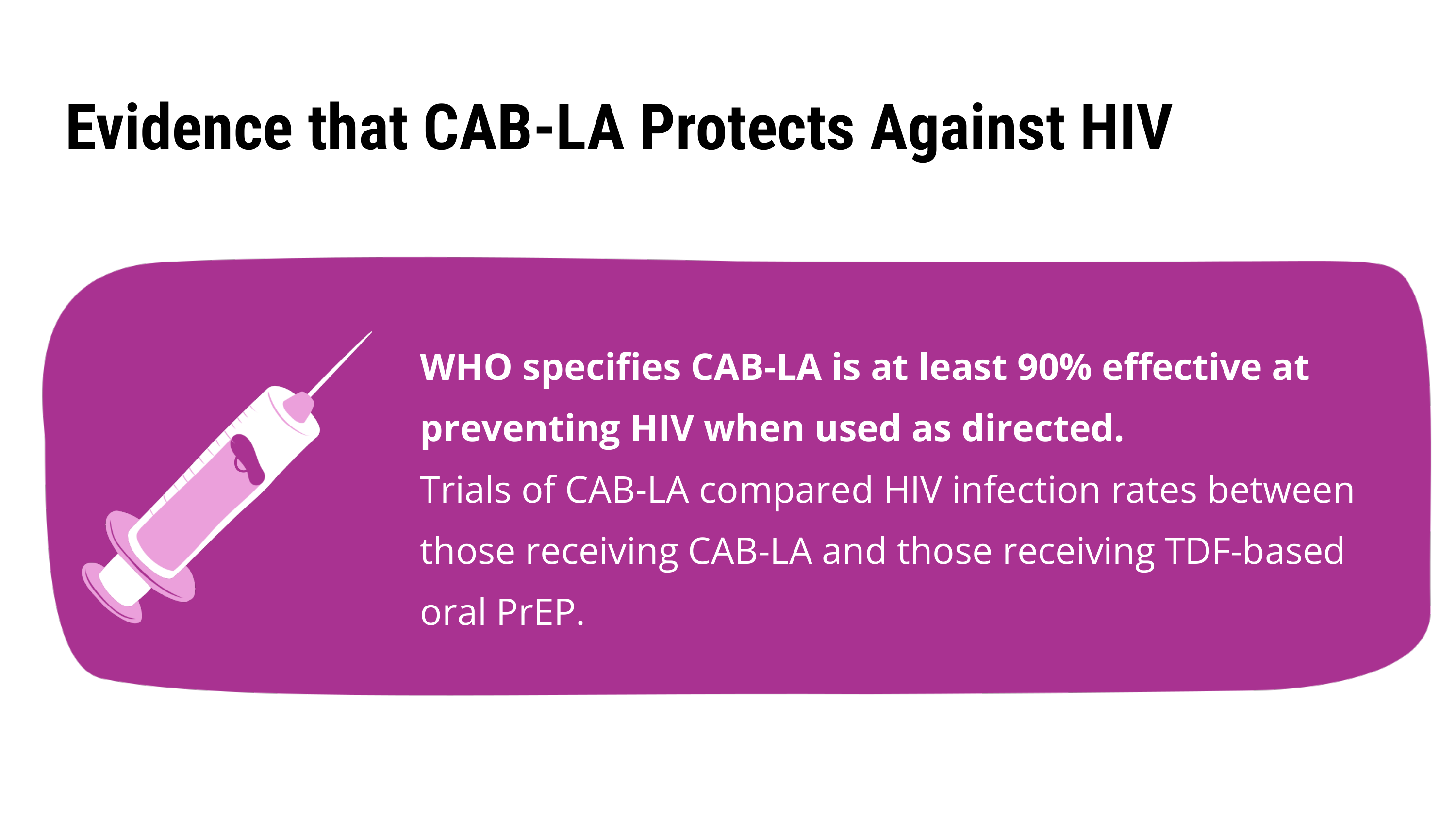

Evidence that CAB-LA Protects Against HIV

WHO specifies CAB-LA is at least 90% effective at preventing HIV when used as directed.
Trials of CAB-LA compared HIV infection rates between those receiving CAB-LA and those receiving TDF-based oral PrEP.

C